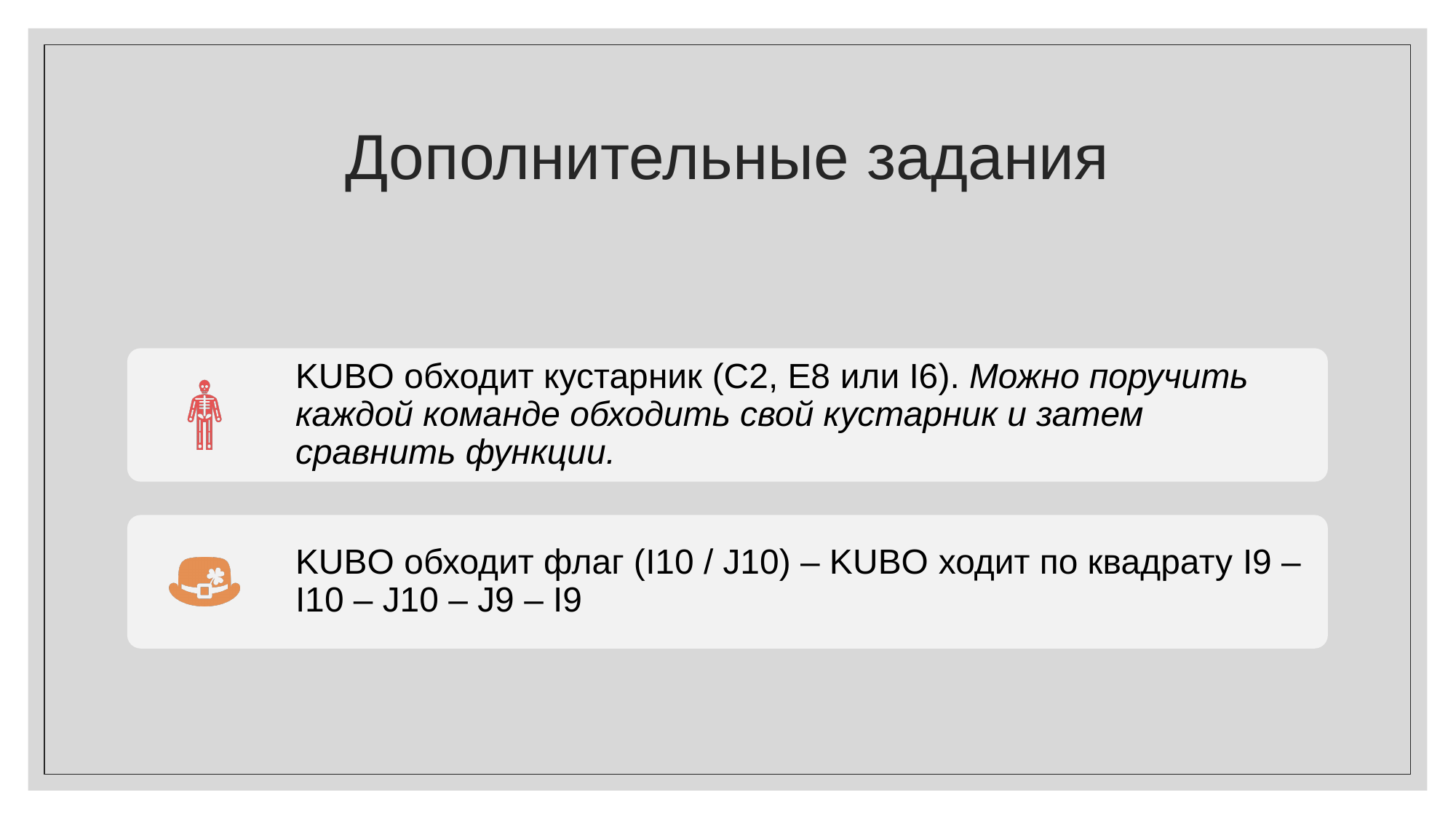

# Дополнительные задания
KUBO обходит кустарник (C2, E8 или I6). Можно поручить каждой команде обходить свой кустарник и затем сравнить функции.
KUBO обходит флаг (I10 / J10) – KUBO ходит по квадрату I9 – I10 – J10 – J9 – I9